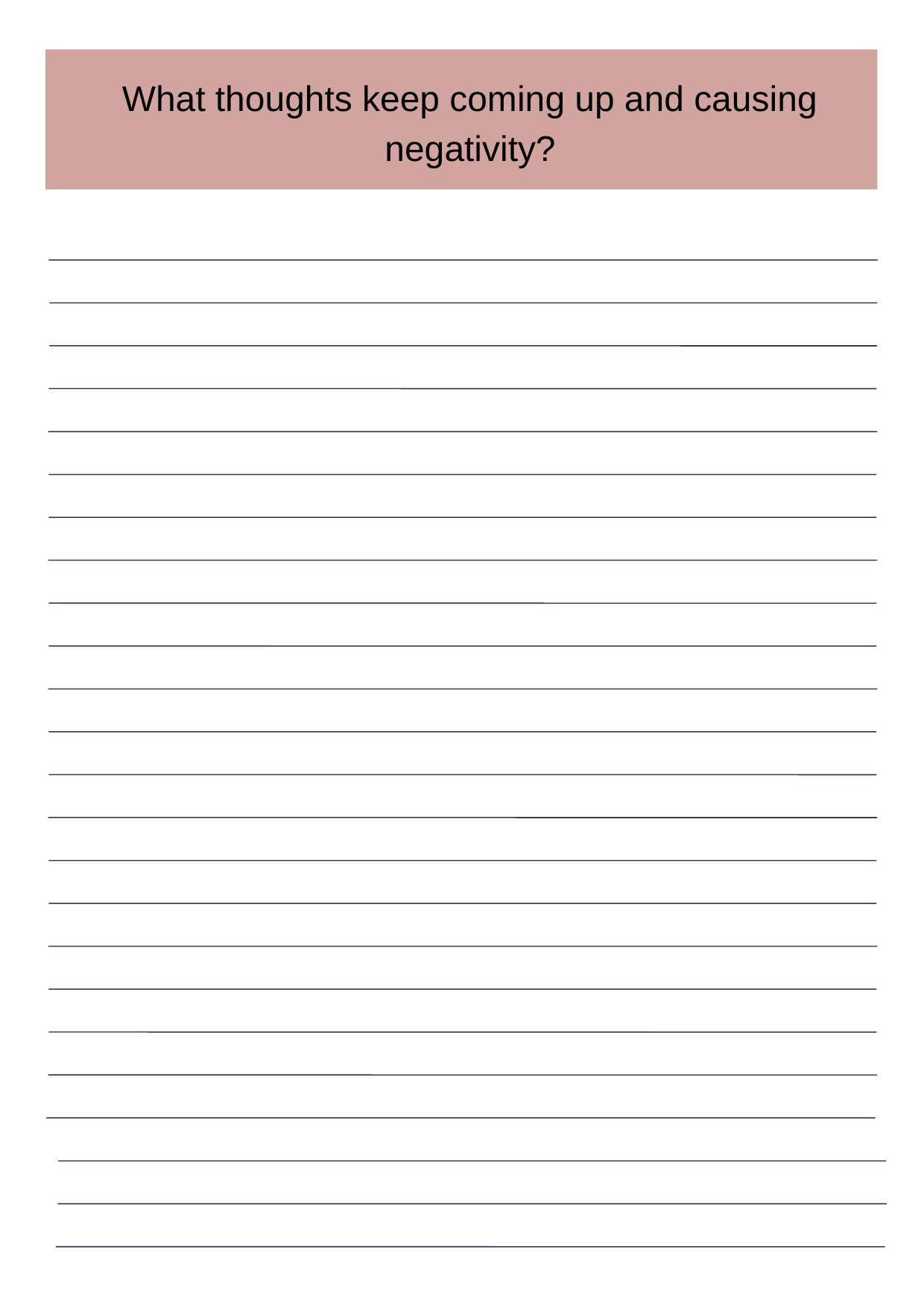

What thoughts keep coming up and causing negativity?